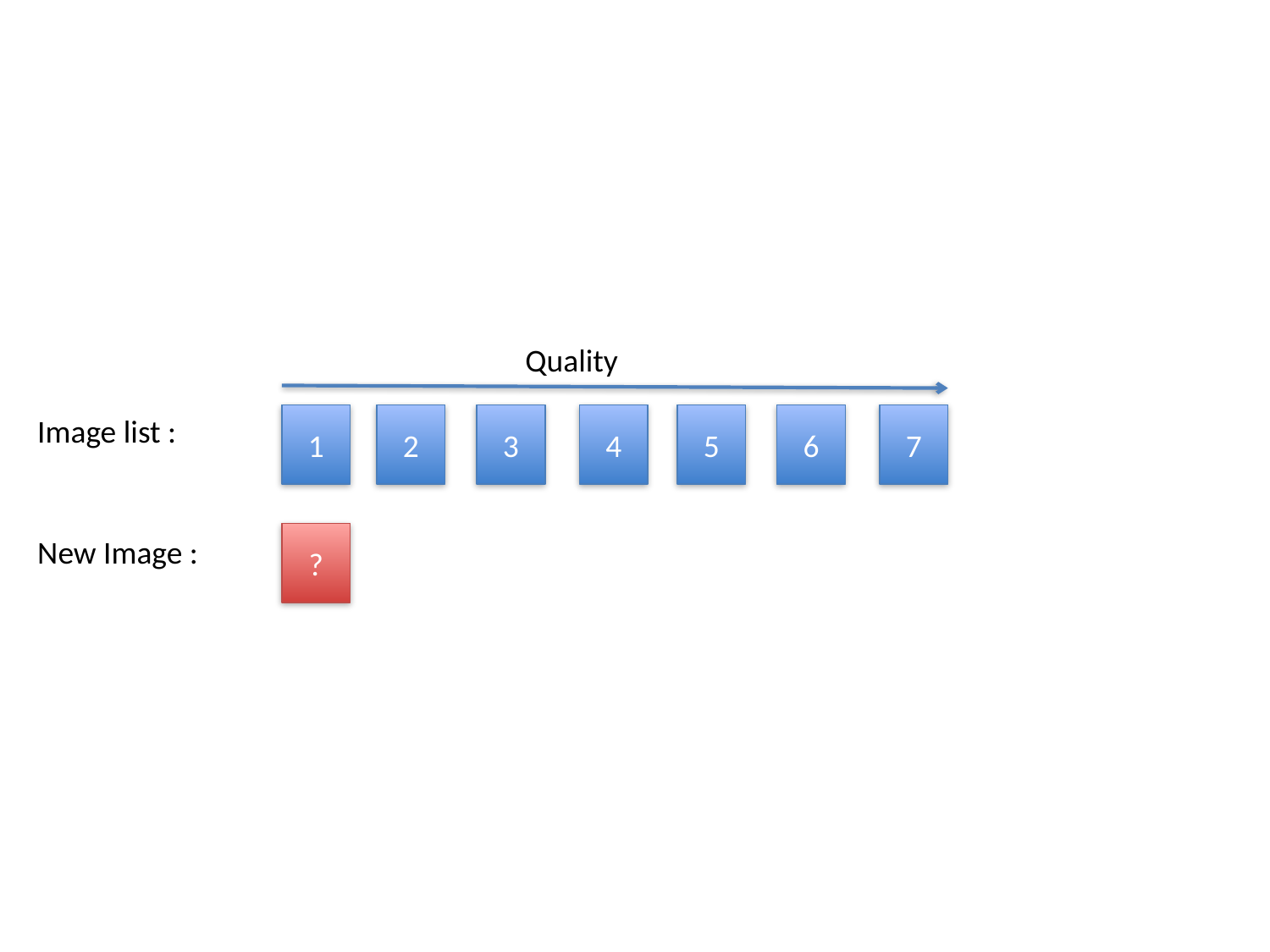

Quality
Image list :
1
2
3
4
5
6
7
?
New Image :